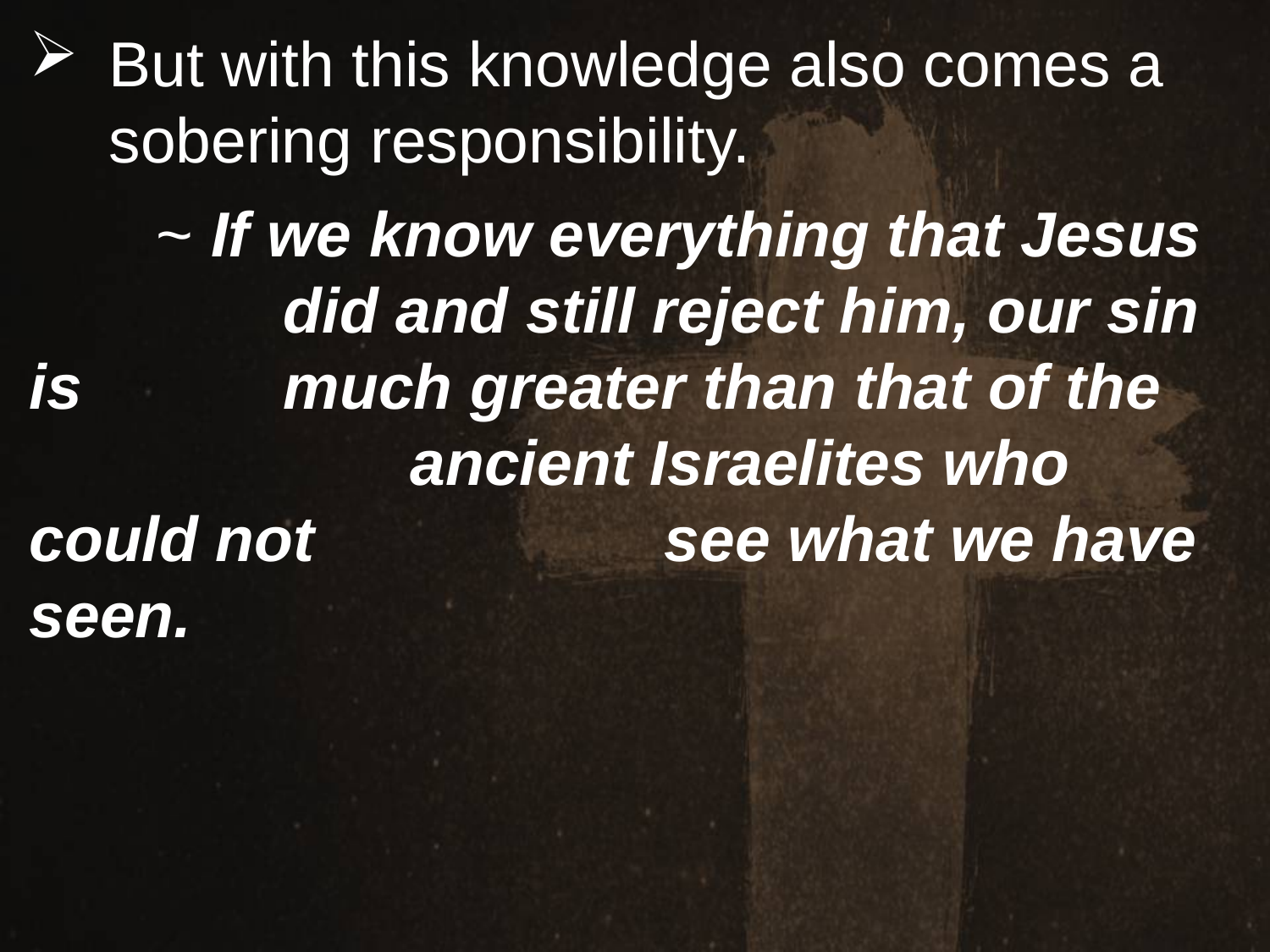

But with this knowledge also comes a sobering responsibility.
	~ If we know everything that Jesus 		did and still reject him, our sin is 		much greater than that of the 			ancient Israelites who could not 			see what we have seen.